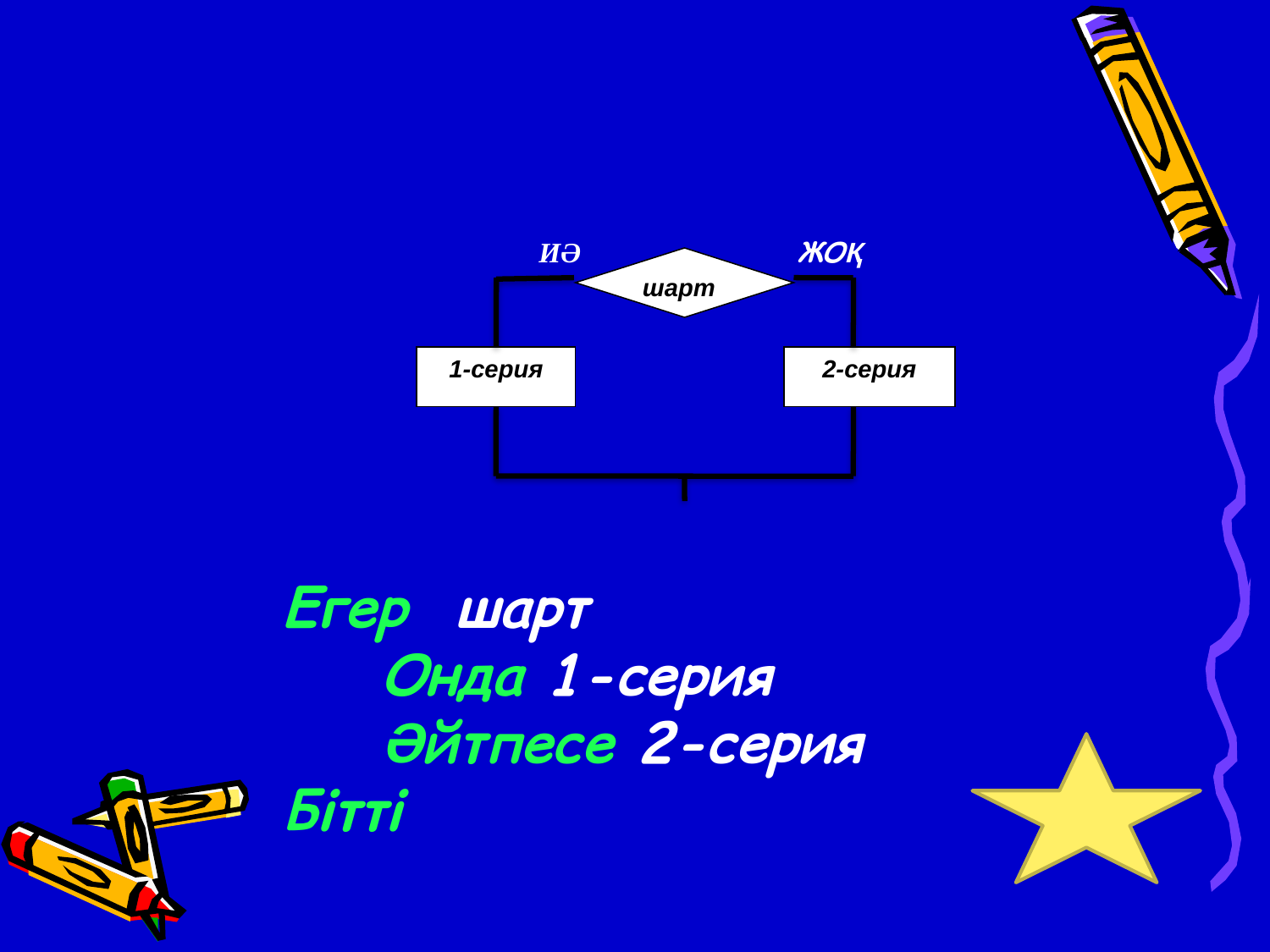

ИӘ
ЖОҚ
шарт
1-серия
2-серия

Егер  шарт
    Онда 1-серия
    Әйтпесе 2-серия
Бітті